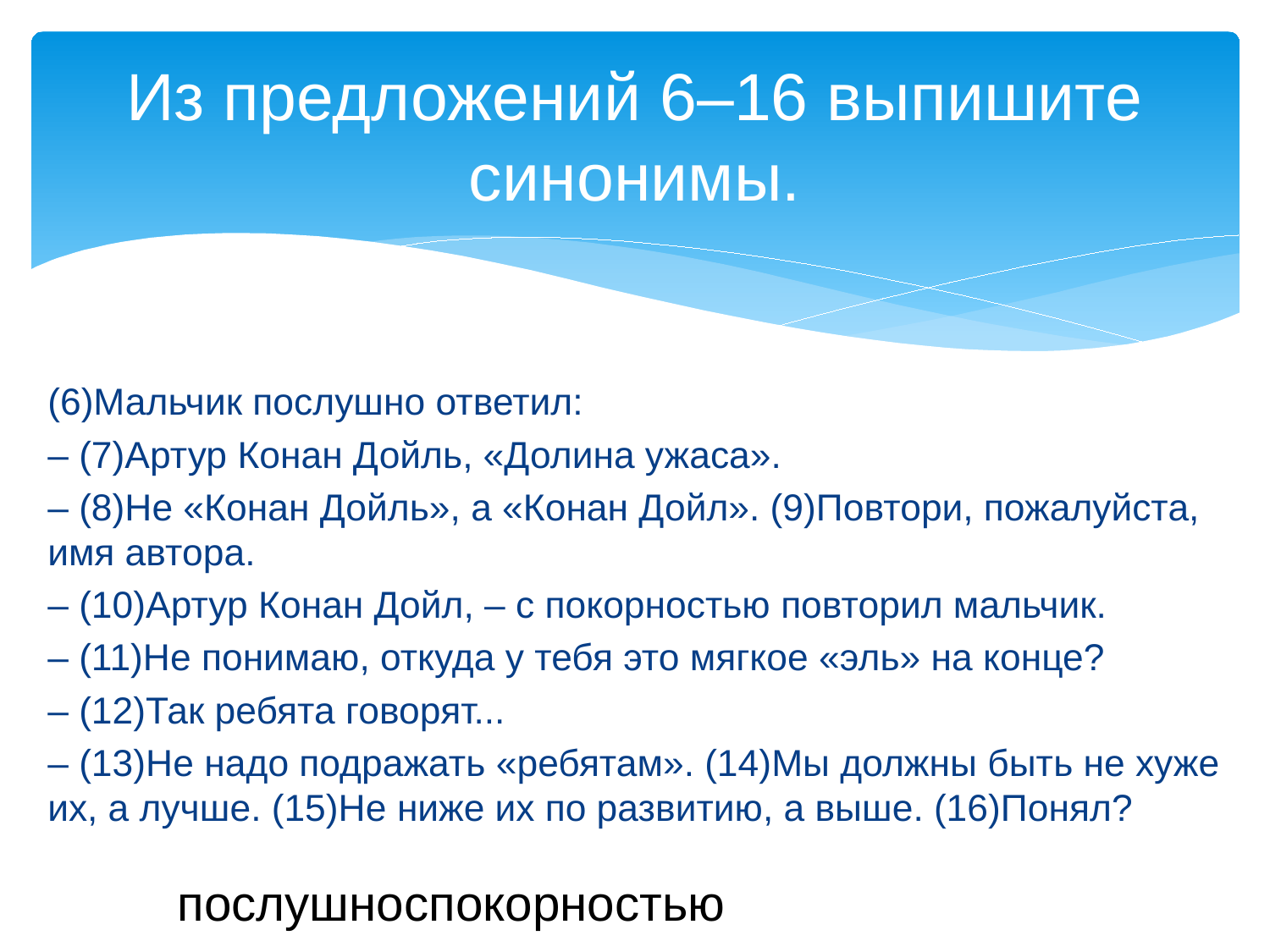

# Из предложений 6–16 выпишите синонимы.
(6)Мальчик послушно ответил:
– (7)Артур Конан Дойль, «Долина ужаса».
– (8)Не «Конан Дойль», а «Конан Дойл». (9)Повтори, пожалуйста, имя автора.
– (10)Артур Конан Дойл, – с покорностью повторил мальчик.
– (11)Не понимаю, откуда у тебя это мягкое «эль» на конце?
– (12)Так ребята говорят...
– (13)Не надо подражать «ребятам». (14)Мы должны быть не хуже их, а лучше. (15)Не ниже их по развитию, а выше. (16)Понял?
послушноспокорностью